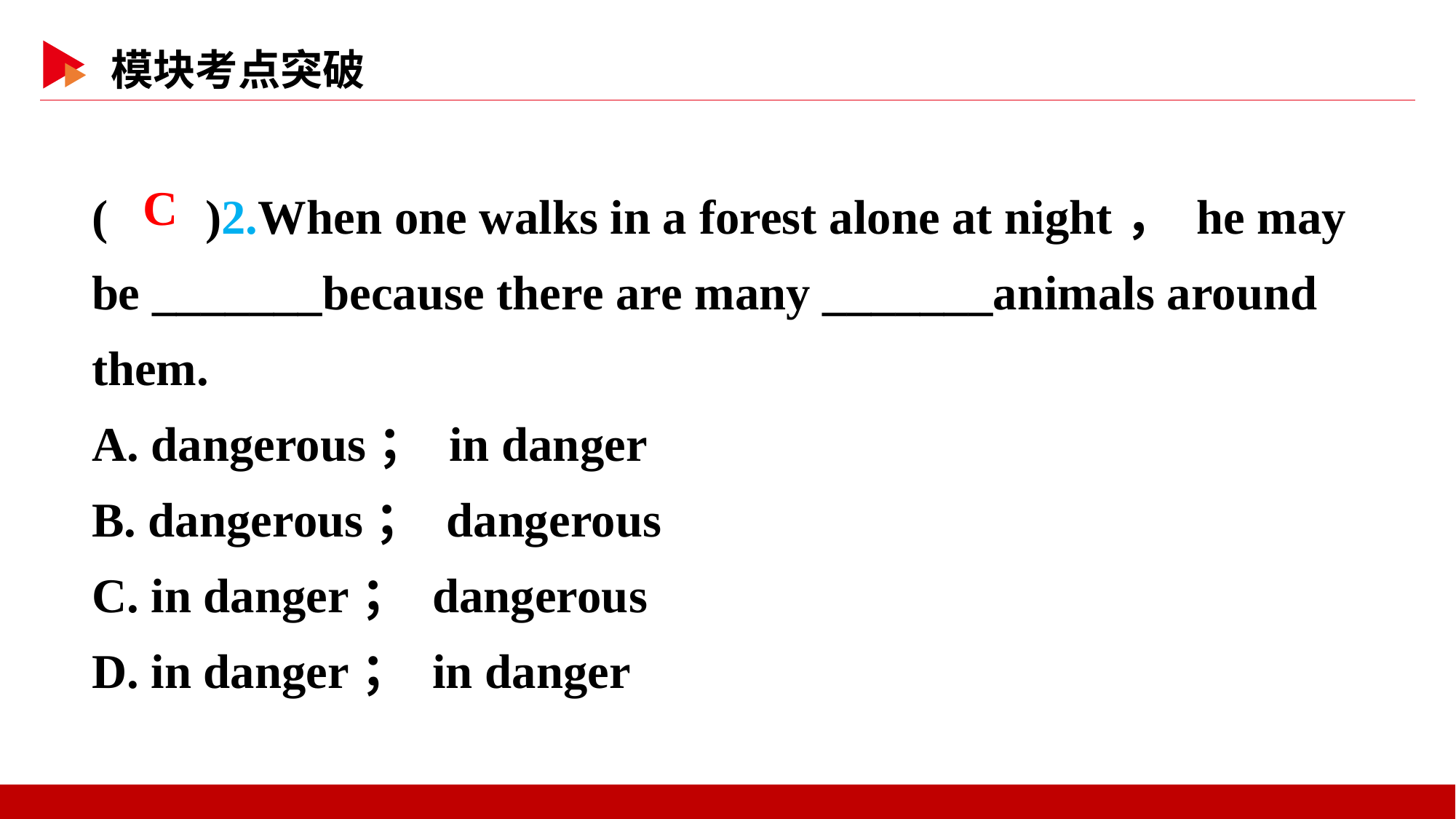

(        )2.When one walks in a forest alone at night， he may be _______because there are many _______animals around them.
A. dangerous； in danger
B. dangerous； dangerous
C. in danger； dangerous
D. in danger； in danger
   C